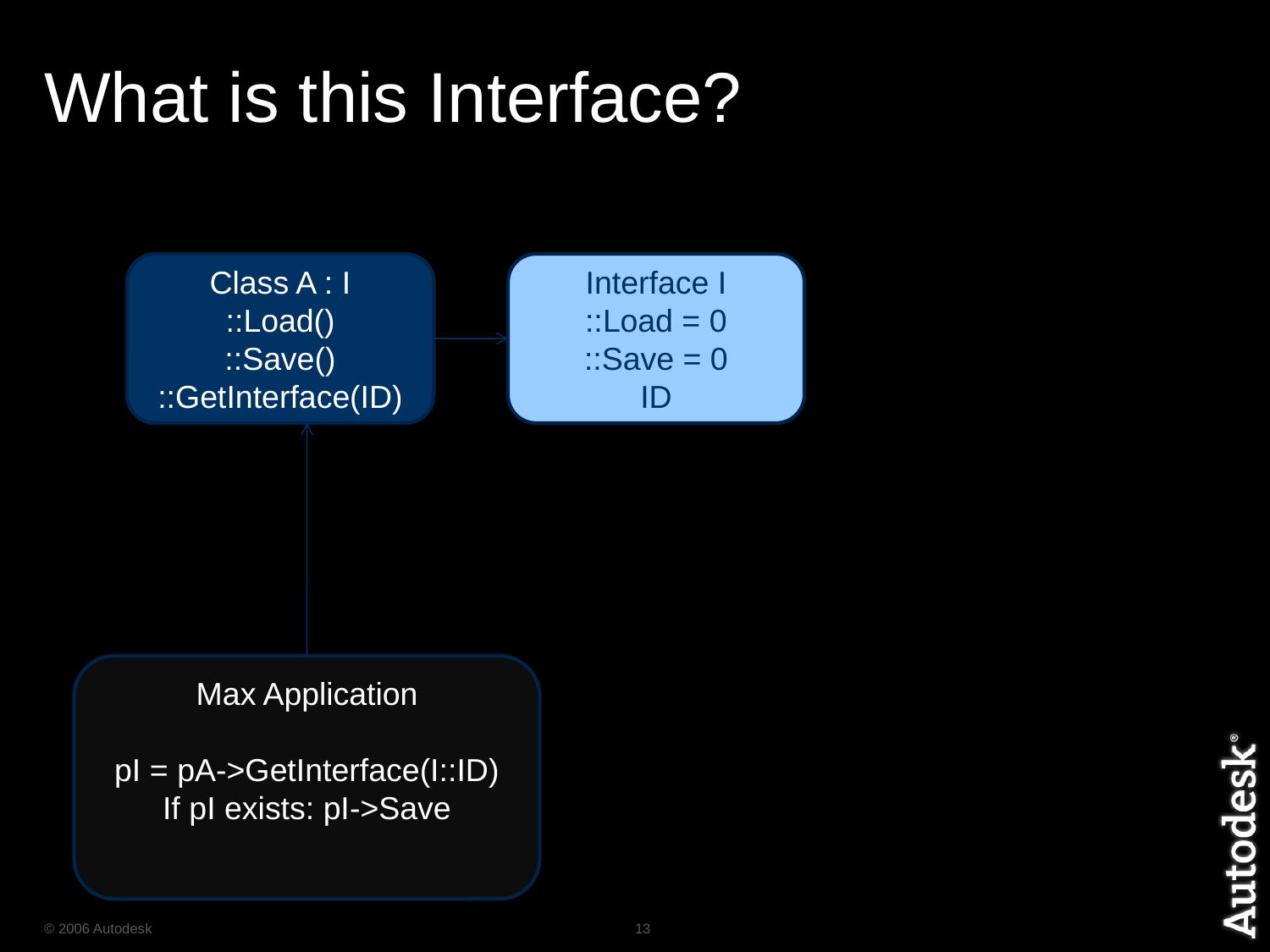

# What is this Interface?

Class A : I
::Load()
::Save()
::GetInterface(ID)
Interface I
::Load = 0
::Save = 0
ID
Max Application

pI = pA->GetInterface(I::ID)
If pI exists: pI->Save